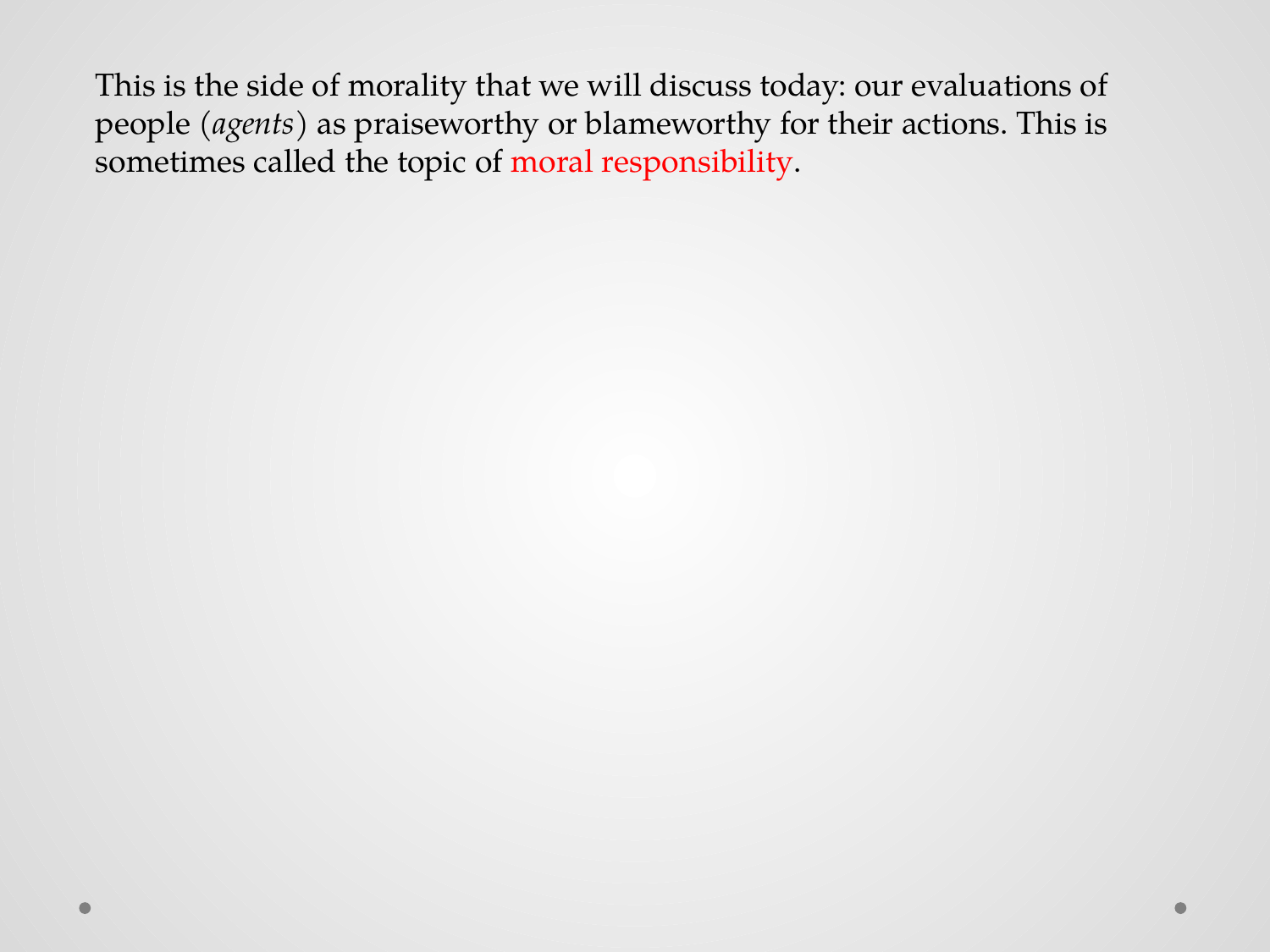

This is the side of morality that we will discuss today: our evaluations of people (agents) as praiseworthy or blameworthy for their actions. This is sometimes called the topic of moral responsibility.